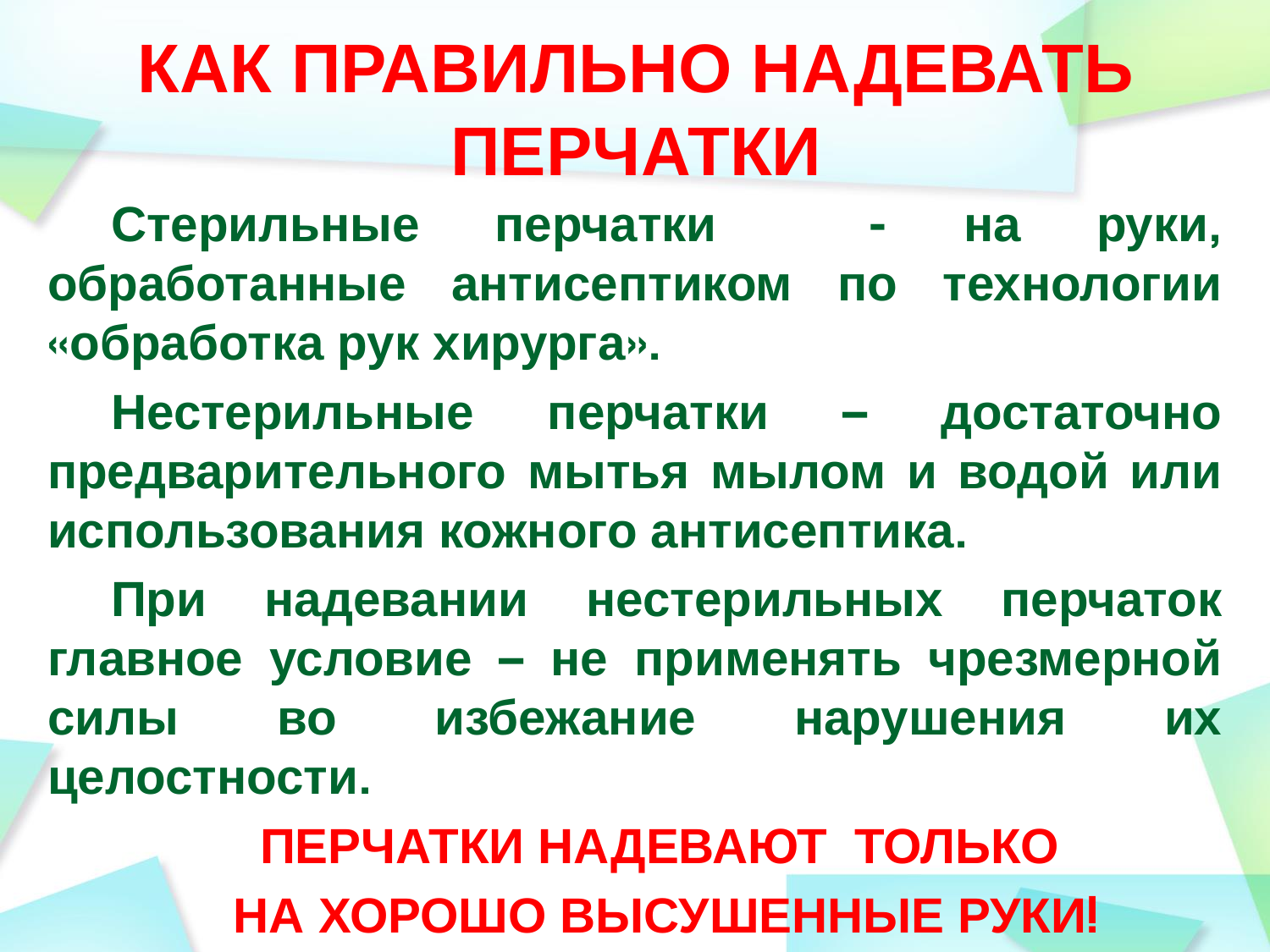

# КАК ПРАВИЛЬНО НАДЕВАТЬ ПЕРЧАТКИ
Стерильные перчатки  - на руки, обработанные антисептиком по технологии «обработка рук хирурга».
Нестерильные перчатки – достаточно предварительного мытья мылом и водой или использования кожного антисептика.
При надевании нестерильных перчаток главное условие – не применять чрезмерной силы во избежание нарушения их целостности.
ПЕРЧАТКИ НАДЕВАЮТ  ТОЛЬКО
НА ХОРОШО ВЫСУШЕННЫЕ РУКИ!